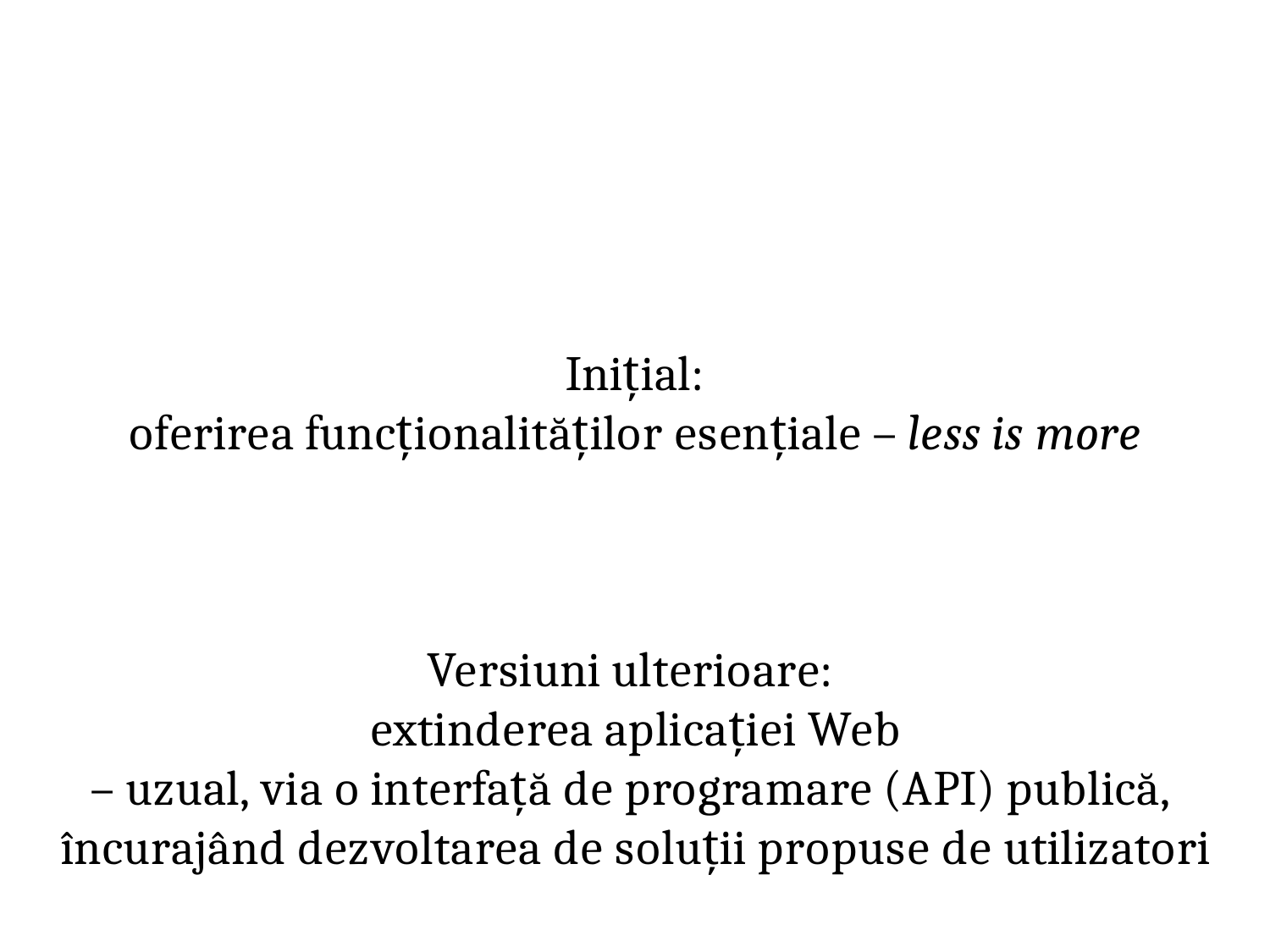

Inițial:
oferirea funcționalităților esențiale – less is more
Versiuni ulterioare:  extinderea aplicației Web
– uzual, via o interfață de programare (API) publică,  încurajând dezvoltarea de soluții propuse de utilizatori